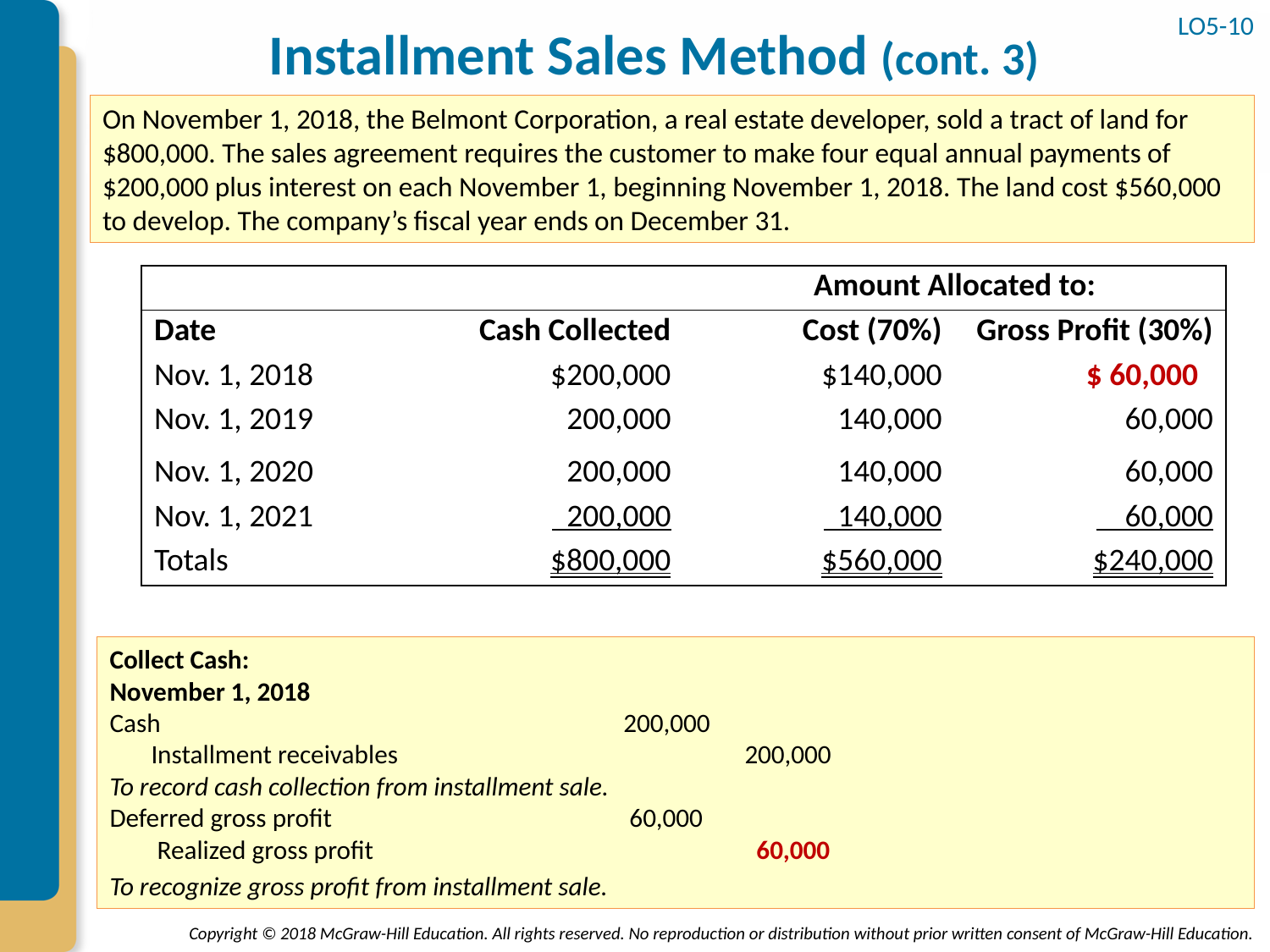

# Installment Sales Method (cont. 3)
LO5-10
On November 1, 2018, the Belmont Corporation, a real estate developer, sold a tract of land for $800,000. The sales agreement requires the customer to make four equal annual payments of $200,000 plus interest on each November 1, beginning November 1, 2018. The land cost $560,000 to develop. The company’s fiscal year ends on December 31.
|  |  | Amount Allocated to: |  |
| --- | --- | --- | --- |
| Date | Cash Collected | Cost (70%) | Gross Profit (30%) |
| Nov. 1, 2018 | $200,000 | $140,000 | $ 60,000 |
| Nov. 1, 2019 | 200,000 | 140,000 | 60,000 |
| Nov. 1, 2020 | 200,000 | 140,000 | 60,000 |
| Nov. 1, 2021 | 200,000 | 140,000 | 60,000 |
| Totals | $800,000 | $560,000 | $240,000 |
Collect Cash:
November 1, 2018
Cash 	                                 		 200,000
       Installment receivables 	            		200,000
To record cash collection from installment sale.
Deferred gross profit 	                		  60,000
        Realized gross profit 	               		  60,000
To recognize gross profit from installment sale.